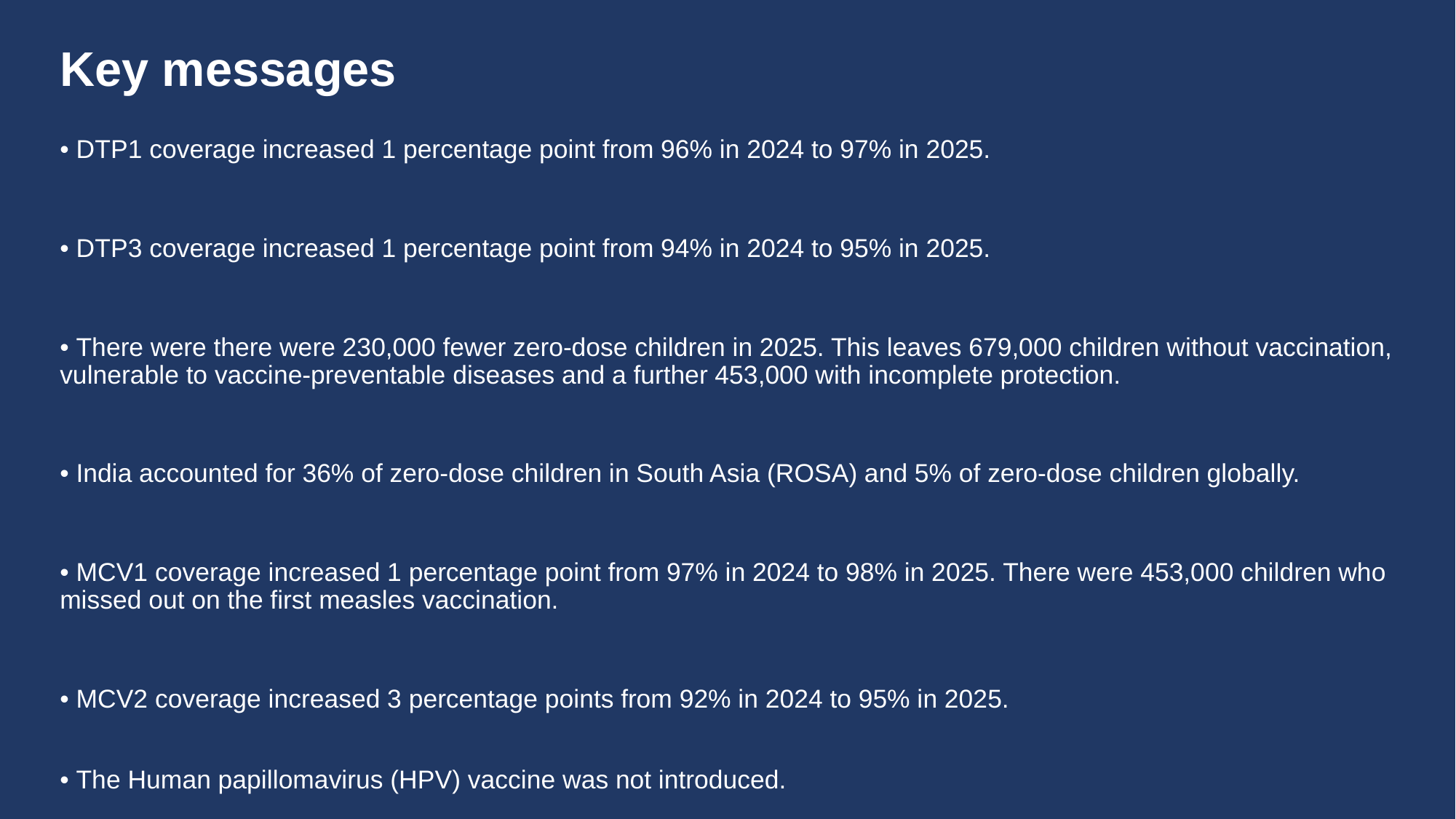

# Key messages
• DTP1 coverage increased 1 percentage point from 96% in 2024 to 97% in 2025.

• DTP3 coverage increased 1 percentage point from 94% in 2024 to 95% in 2025.

• There were there were 230,000 fewer zero-dose children in 2025. This leaves 679,000 children without vaccination, vulnerable to vaccine-preventable diseases and a further 453,000 with incomplete protection.

• India accounted for 36% of zero-dose children in South Asia (ROSA) and 5% of zero-dose children globally.

• MCV1 coverage increased 1 percentage point from 97% in 2024 to 98% in 2025. There were 453,000 children who missed out on the first measles vaccination.

• MCV2 coverage increased 3 percentage points from 92% in 2024 to 95% in 2025.

• The Human papillomavirus (HPV) vaccine was not introduced.